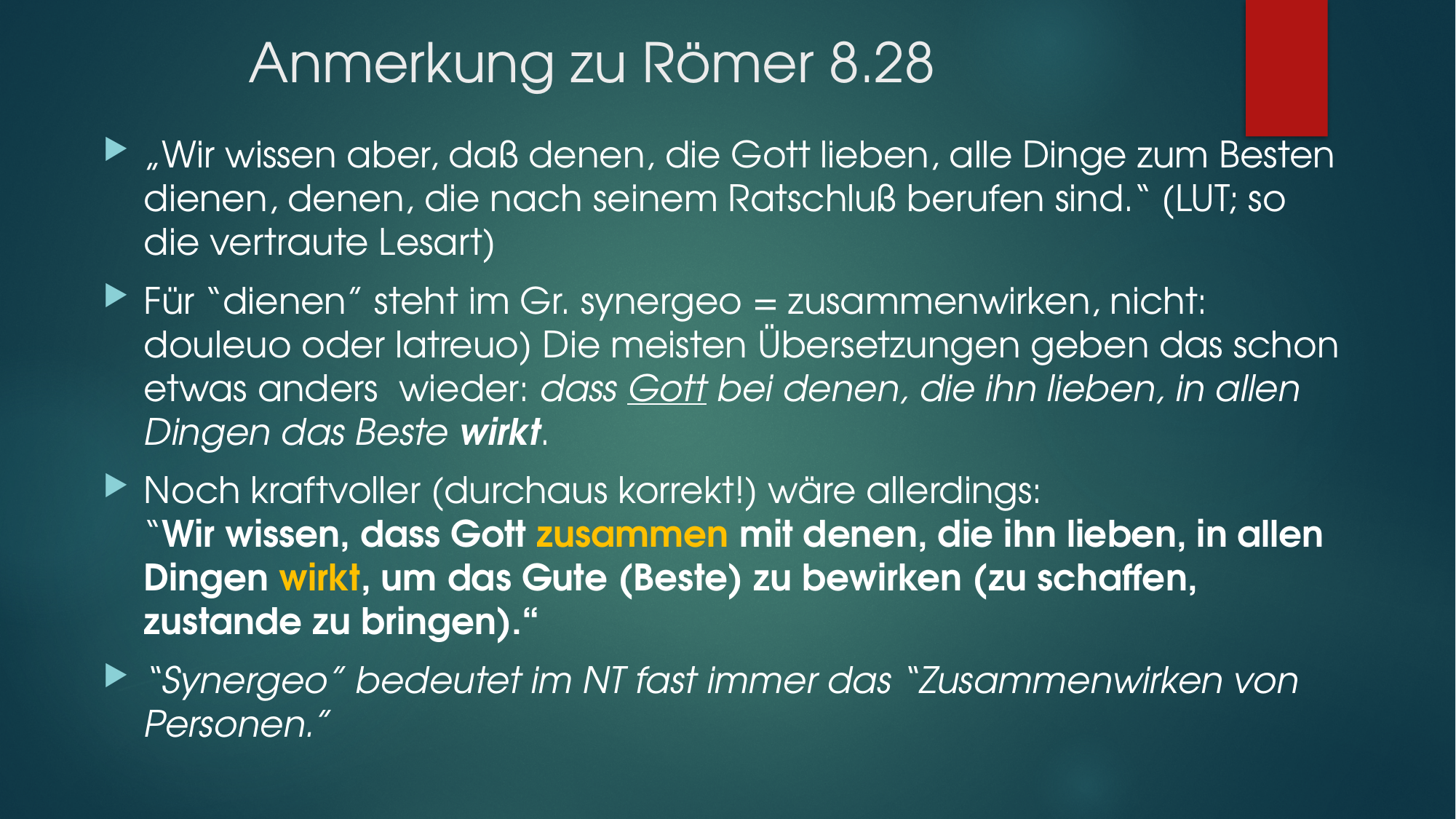

# Anmerkung zu Römer 8.28
„Wir wissen aber, daß denen, die Gott lieben, alle Dinge zum Besten dienen, denen, die nach seinem Ratschluß berufen sind.“ (LUT; so die vertraute Lesart)
Für “dienen” steht im Gr. synergeo = zusammenwirken, nicht: douleuo oder latreuo) Die meisten Übersetzungen geben das schon etwas anders  wieder: dass Gott bei denen, die ihn lieben, in allen Dingen das Beste wirkt.
Noch kraftvoller (durchaus korrekt!) wäre allerdings:
“Wir wissen, dass Gott zusammen mit denen, die ihn lieben, in allen Dingen wirkt, um das Gute (Beste) zu bewirken (zu schaffen, zustande zu bringen).“
“Synergeo” bedeutet im NT fast immer das “Zusammenwirken von Personen.”